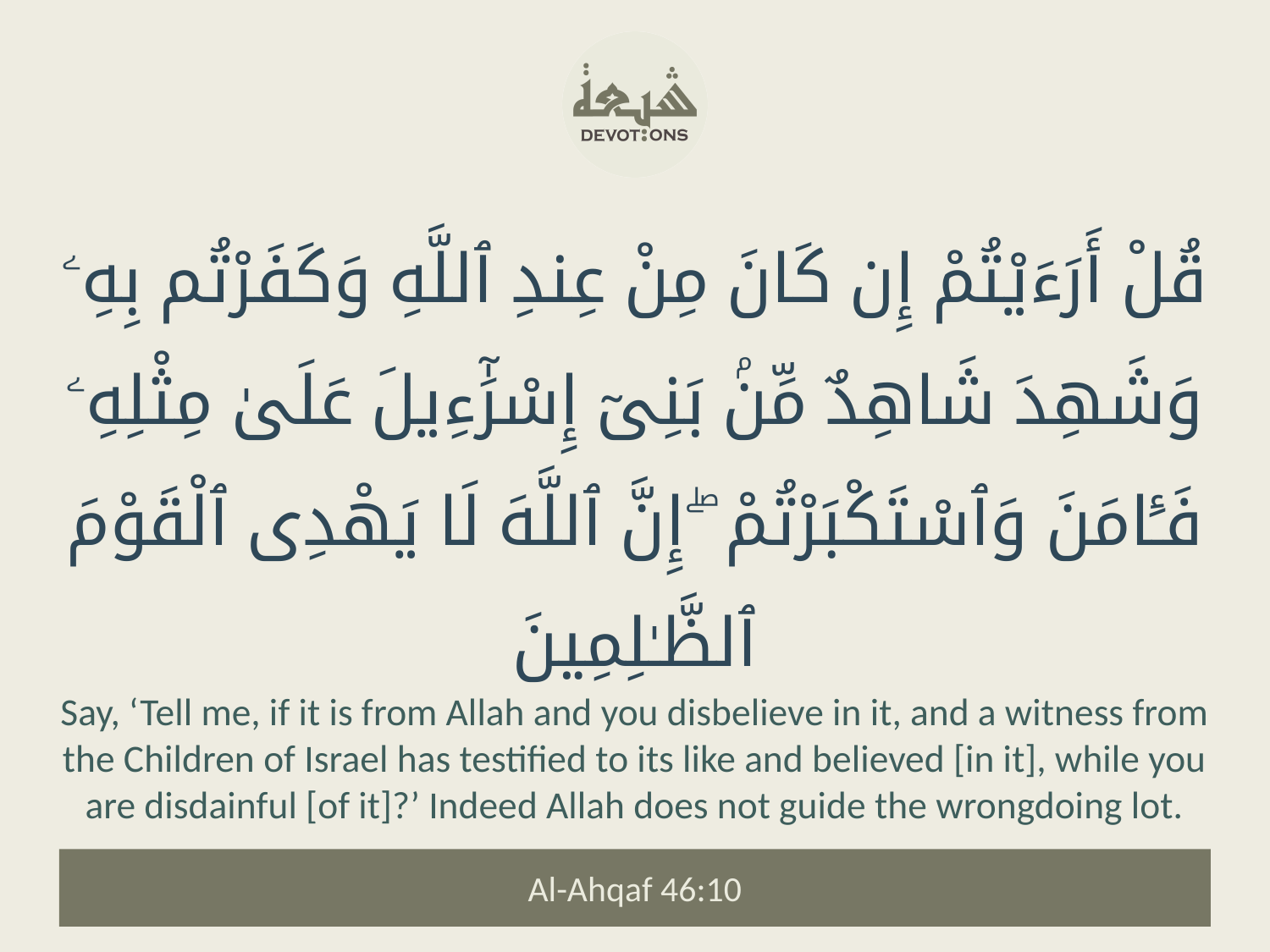

قُلْ أَرَءَيْتُمْ إِن كَانَ مِنْ عِندِ ٱللَّهِ وَكَفَرْتُم بِهِۦ وَشَهِدَ شَاهِدٌ مِّنۢ بَنِىٓ إِسْرَٰٓءِيلَ عَلَىٰ مِثْلِهِۦ فَـَٔامَنَ وَٱسْتَكْبَرْتُمْ ۖ إِنَّ ٱللَّهَ لَا يَهْدِى ٱلْقَوْمَ ٱلظَّـٰلِمِينَ
Say, ‘Tell me, if it is from Allah and you disbelieve in it, and a witness from the Children of Israel has testified to its like and believed [in it], while you are disdainful [of it]?’ Indeed Allah does not guide the wrongdoing lot.
Al-Ahqaf 46:10